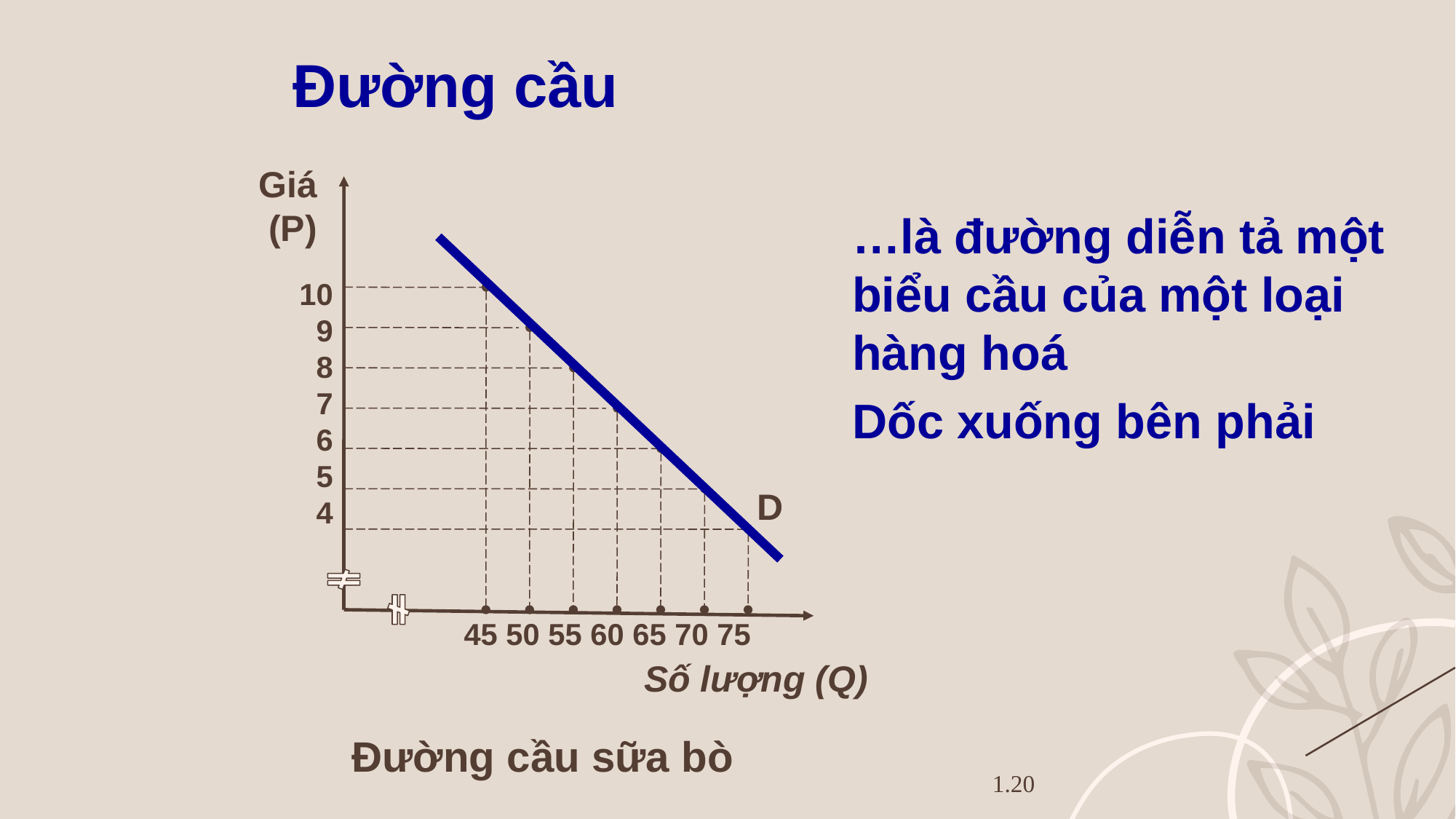

Đường cầu
Giá
(P)

Số lượng (Q)

D
10
9
8
7
6
5
4
45 50 55 60 65 70 75
Đường cầu sữa bò
…là đường diễn tả một biểu cầu của một loại hàng hoá
Dốc xuống bên phải
1.20